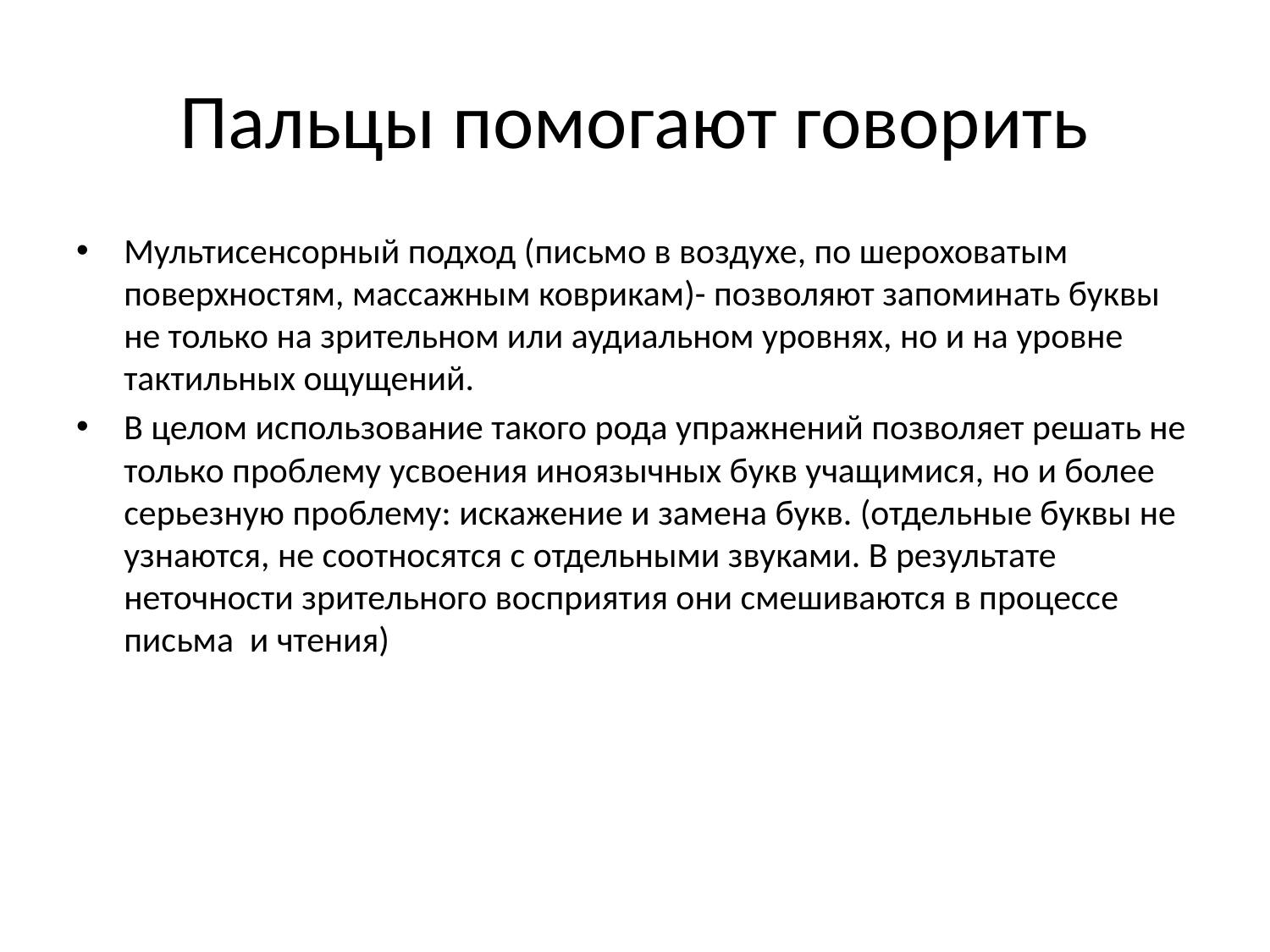

# Пальцы помогают говорить
Мультисенсорный подход (письмо в воздухе, по шероховатым поверхностям, массажным коврикам)- позволяют запоминать буквы не только на зрительном или аудиальном уровнях, но и на уровне тактильных ощущений.
В целом использование такого рода упражнений позволяет решать не только проблему усвоения иноязычных букв учащимися, но и более серьезную проблему: искажение и замена букв. (отдельные буквы не узнаются, не соотносятся с отдельными звуками. В результате неточности зрительного восприятия они смешиваются в процессе письма  и чтения)